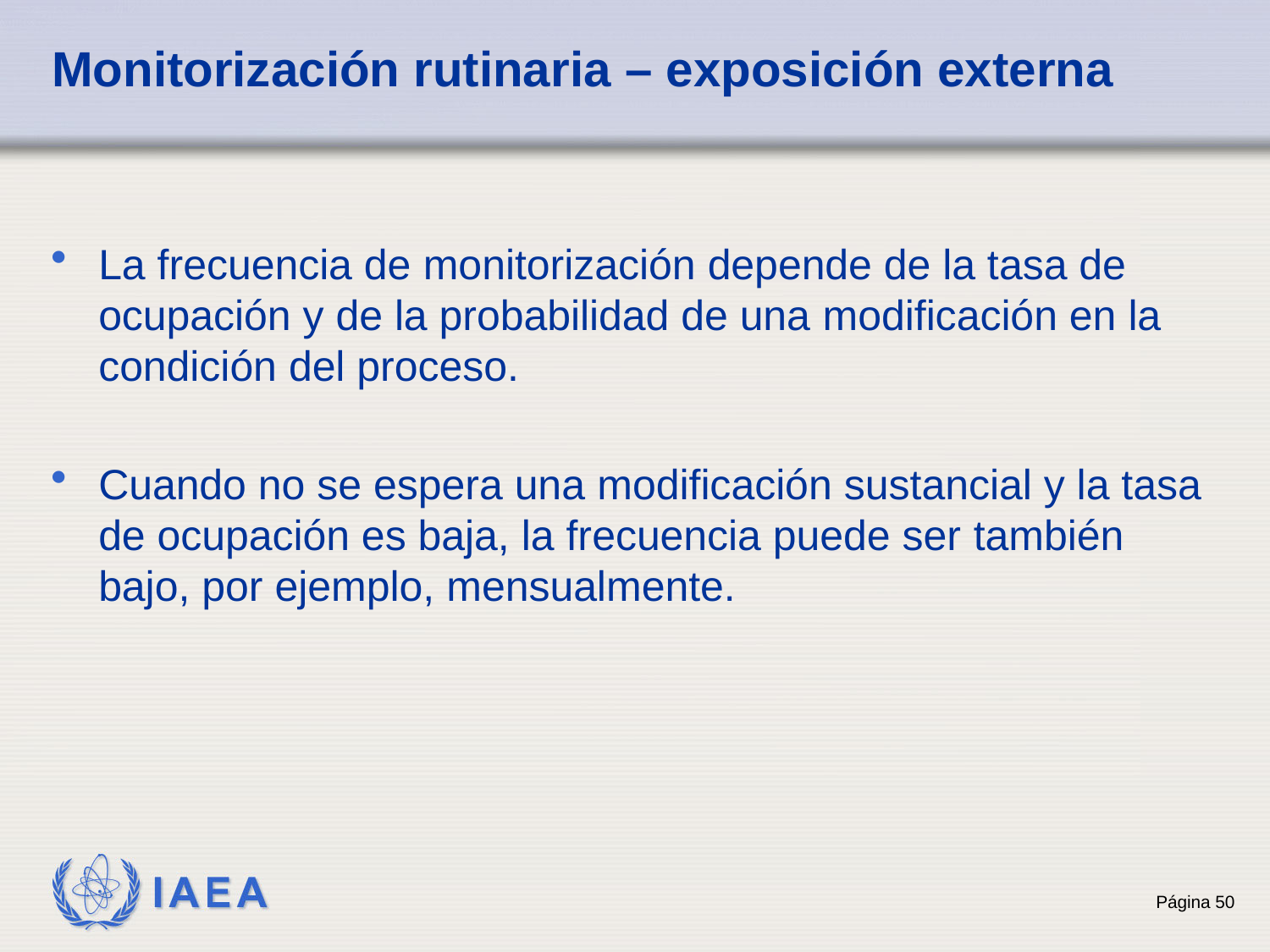

# Monitorización rutinaria – exposición externa
La frecuencia de monitorización depende de la tasa de ocupación y de la probabilidad de una modificación en la condición del proceso.

Cuando no se espera una modificación sustancial y la tasa de ocupación es baja, la frecuencia puede ser también bajo, por ejemplo, mensualmente.

50